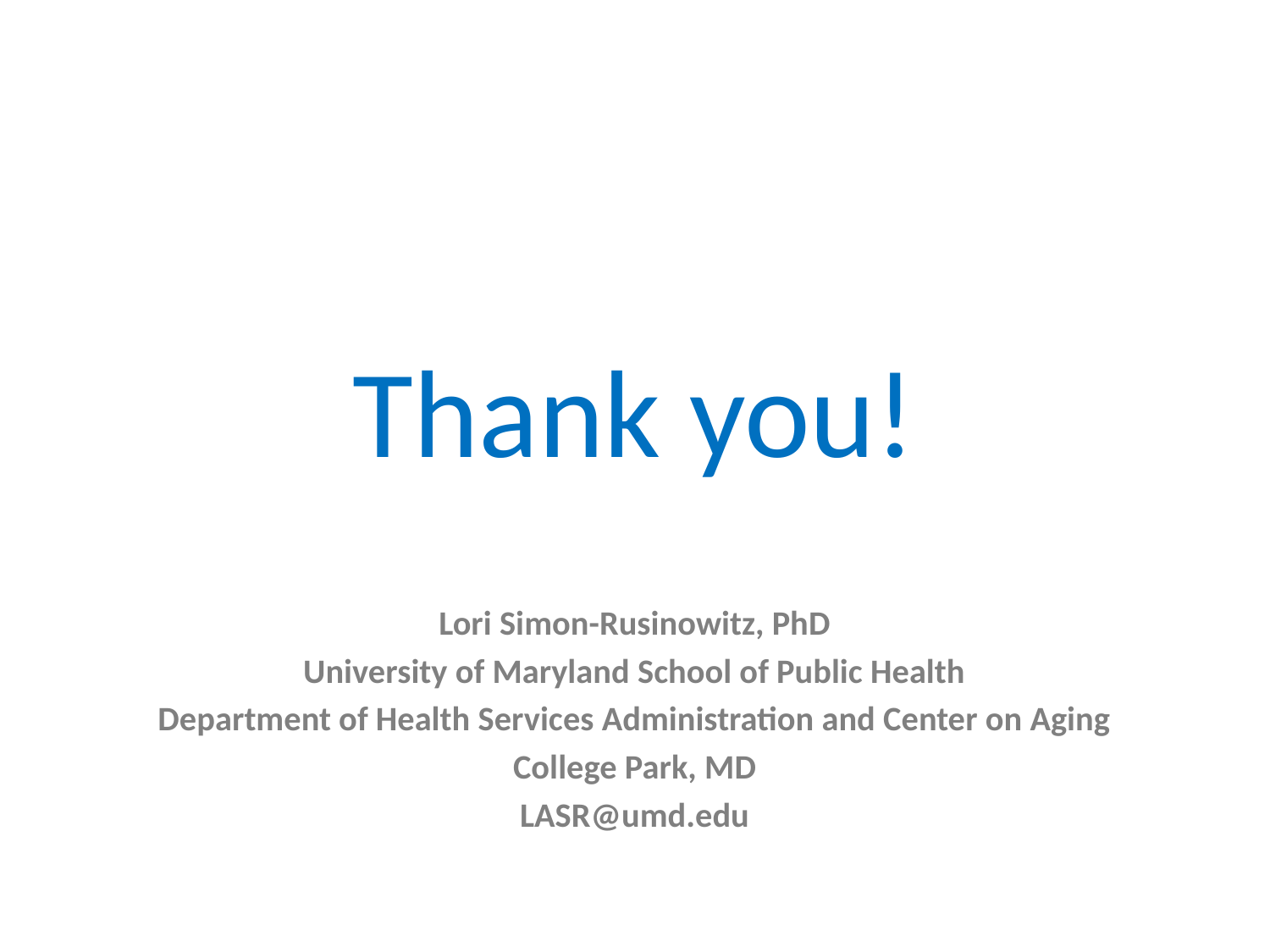

Thank you!

Lori Simon-Rusinowitz, PhD
University of Maryland School of Public Health
Department of Health Services Administration and Center on Aging
College Park, MD
LASR@umd.edu